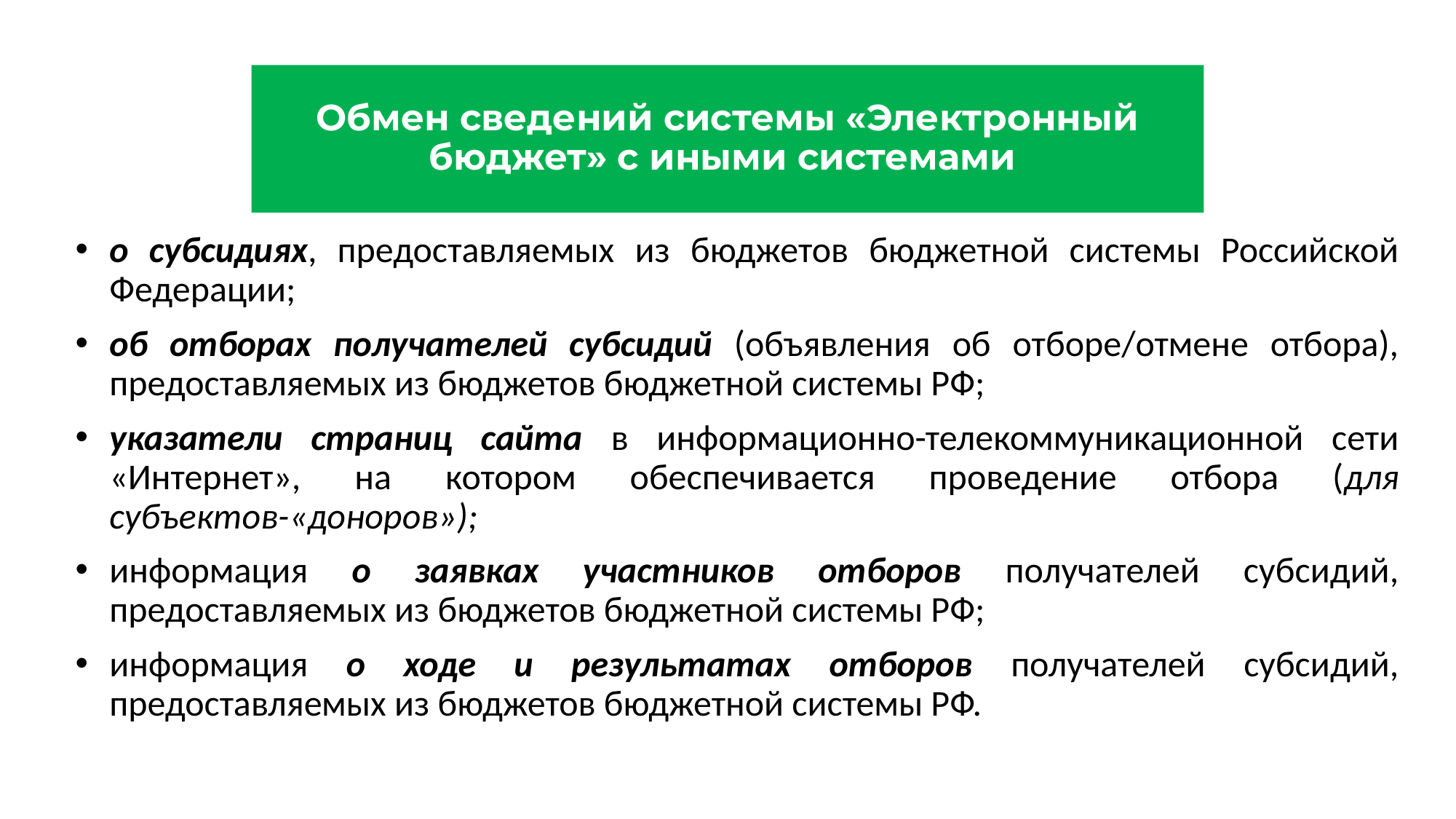

Обмен сведений системы «Электронный бюджет» с иными системами
о субсидиях, предоставляемых из бюджетов бюджетной системы Российской Федерации;
об отборах получателей субсидий (объявления об отборе/отмене отбора), предоставляемых из бюджетов бюджетной системы РФ;
указатели страниц сайта в информационно-телекоммуникационной сети «Интернет», на котором обеспечивается проведение отбора (для субъектов-«доноров»);
информация о заявках участников отборов получателей субсидий, предоставляемых из бюджетов бюджетной системы РФ;
информация о ходе и результатах отборов получателей субсидий, предоставляемых из бюджетов бюджетной системы РФ.